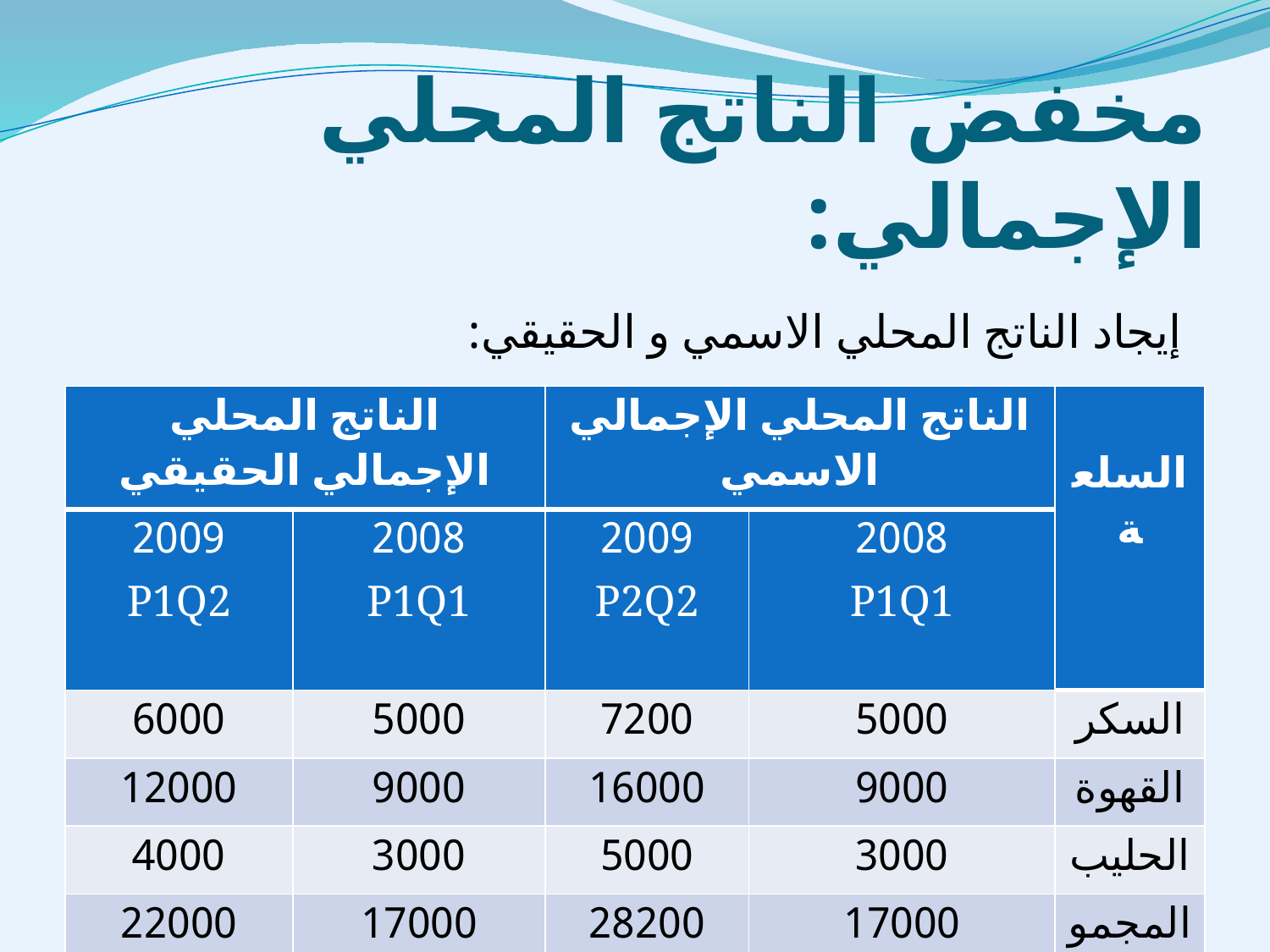

# مخفض الناتج المحلي الإجمالي:

إيجاد الناتج المحلي الاسمي و الحقيقي:
| الناتج المحلي الإجمالي الحقيقي |  | الناتج المحلي الإجمالي الاسمي |  | السلعة |
| --- | --- | --- | --- | --- |
| 2009 P1Q2 | 2008 P1Q1 | 2009 P2Q2 | 2008 P1Q1 |  |
| 6000 | 5000 | 7200 | 5000 | السكر |
| 12000 | 9000 | 16000 | 9000 | القهوة |
| 4000 | 3000 | 5000 | 3000 | الحليب |
| 22000 | 17000 | 28200 | 17000 | المجموع |